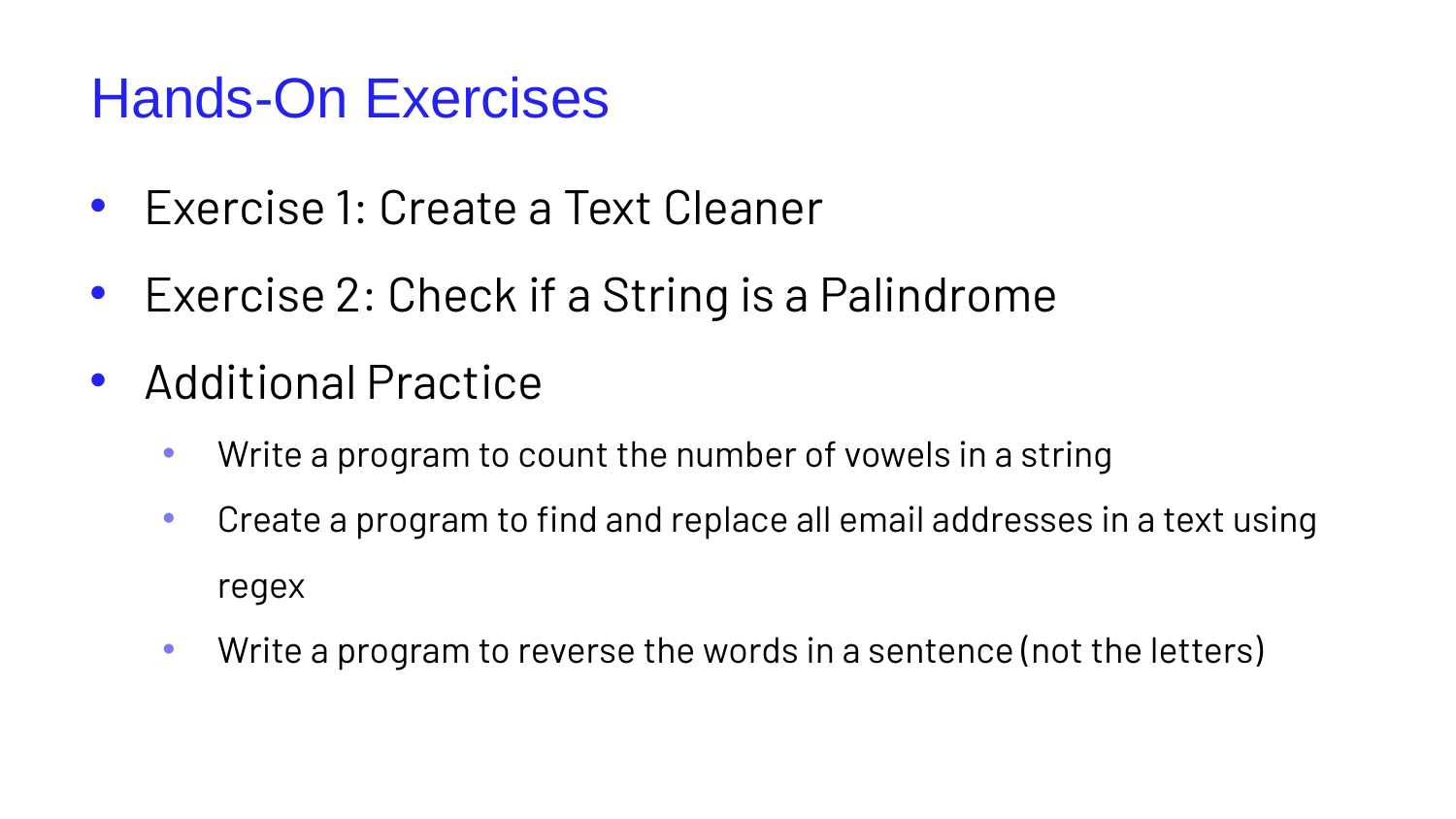

Hands-On Exercises
Exercise 1: Create a Text Cleaner
Exercise 2: Check if a String is a Palindrome
Additional Practice
Write a program to count the number of vowels in a string
Create a program to find and replace all email addresses in a text using regex
Write a program to reverse the words in a sentence (not the letters)